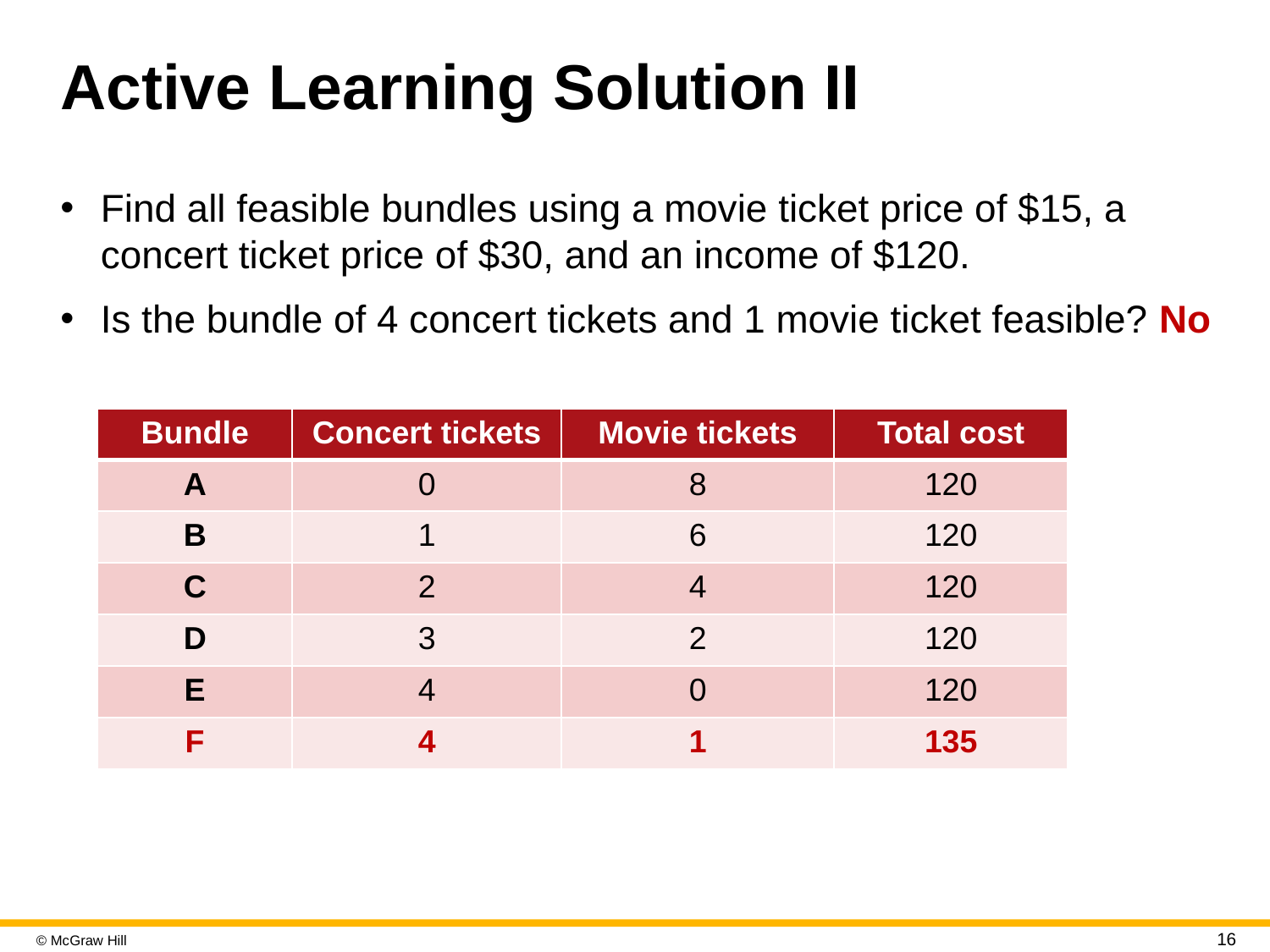

# Active Learning Solution II
Find all feasible bundles using a movie ticket price of $15, a concert ticket price of $30, and an income of $120.
Is the bundle of 4 concert tickets and 1 movie ticket feasible? No
| Bundle | Concert tickets | Movie tickets | Total cost |
| --- | --- | --- | --- |
| A | 0 | 8 | 120 |
| B | 1 | 6 | 120 |
| C | 2 | 4 | 120 |
| D | 3 | 2 | 120 |
| E | 4 | 0 | 120 |
| F | 4 | 1 | 135 |